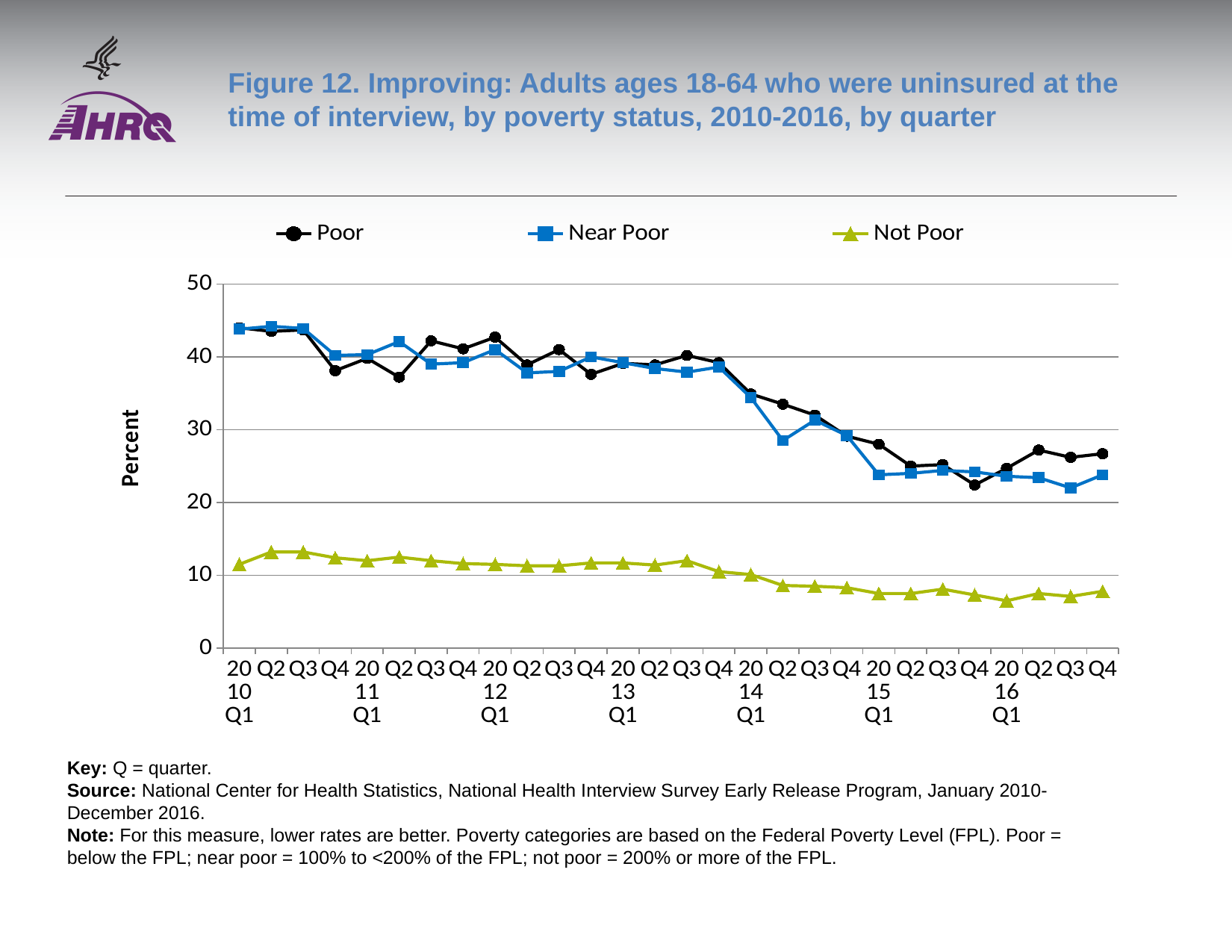

# Figure 12. Improving: Adults ages 18-64 who were uninsured at the time of interview, by poverty status, 2010-2016, by quarter

### Chart

| Category | Poor | Near Poor | Not Poor |
|---|---|---|---|
| 2010 Q1 | 44.0 | 43.8 | 11.5 |
| Q2 | 43.5 | 44.2 | 13.2 |
| Q3 | 43.7 | 43.9 | 13.2 |
| Q4 | 38.1 | 40.2 | 12.4 |
| 2011 Q1 | 39.8 | 40.3 | 12.0 |
| Q2 | 37.2 | 42.1 | 12.5 |
| Q3 | 42.2 | 39.0 | 12.0 |
| Q4 | 41.1 | 39.2 | 11.6 |
| 2012 Q1 | 42.7 | 41.0 | 11.5 |
| Q2 | 38.9 | 37.8 | 11.3 |
| Q3 | 41.0 | 38.0 | 11.3 |
| Q4 | 37.6 | 40.0 | 11.7 |
| 2013 Q1 | 39.1 | 39.2 | 11.7 |
| Q2 | 38.9 | 38.4 | 11.4 |
| Q3 | 40.2 | 37.9 | 12.0 |
| Q4 | 39.2 | 38.6 | 10.5 |
| 2014 Q1 | 34.9 | 34.4 | 10.1 |
| Q2 | 33.5 | 28.5 | 8.6 |
| Q3 | 32.0 | 31.3 | 8.5 |
| Q4 | 29.1 | 29.2 | 8.3 |
| 2015 Q1 | 28.0 | 23.8 | 7.5 |
| Q2 | 25.0 | 24.0 | 7.5 |
| Q3 | 25.2 | 24.4 | 8.1 |
| Q4 | 22.4 | 24.2 | 7.3 |
| 2016 Q1 | 24.7 | 23.6 | 6.5 |
| Q2 | 27.2 | 23.4 | 7.5 |
| Q3 | 26.2 | 22.0 | 7.1 |
| Q4 | 26.7 | 23.8 | 7.8 |
Key: Q = quarter.
Source: National Center for Health Statistics, National Health Interview Survey Early Release Program, January 2010-December 2016.
Note: For this measure, lower rates are better. Poverty categories are based on the Federal Poverty Level (FPL). Poor = below the FPL; near poor = 100% to <200% of the FPL; not poor = 200% or more of the FPL.